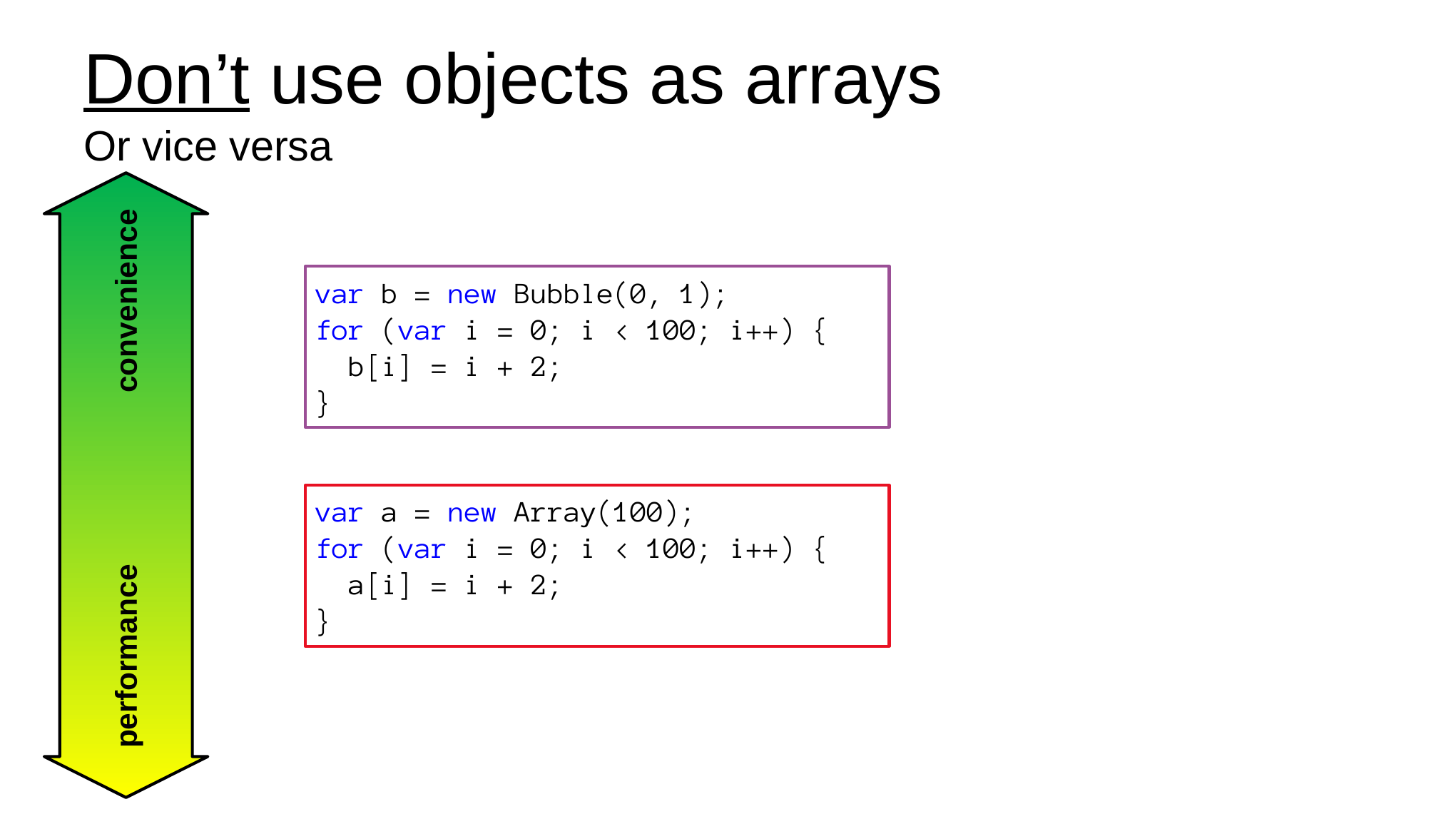

# Don’t use objects as arrays Or vice versa

var b = new Bubble(0, 1);
for (var i = 0; i < 100; i++) {
  b[i] = i + 2;
}

var a = new Array(100);
for (var i = 0; i < 100; i++) {
  a[i] = i + 2;
}
convenience

performance